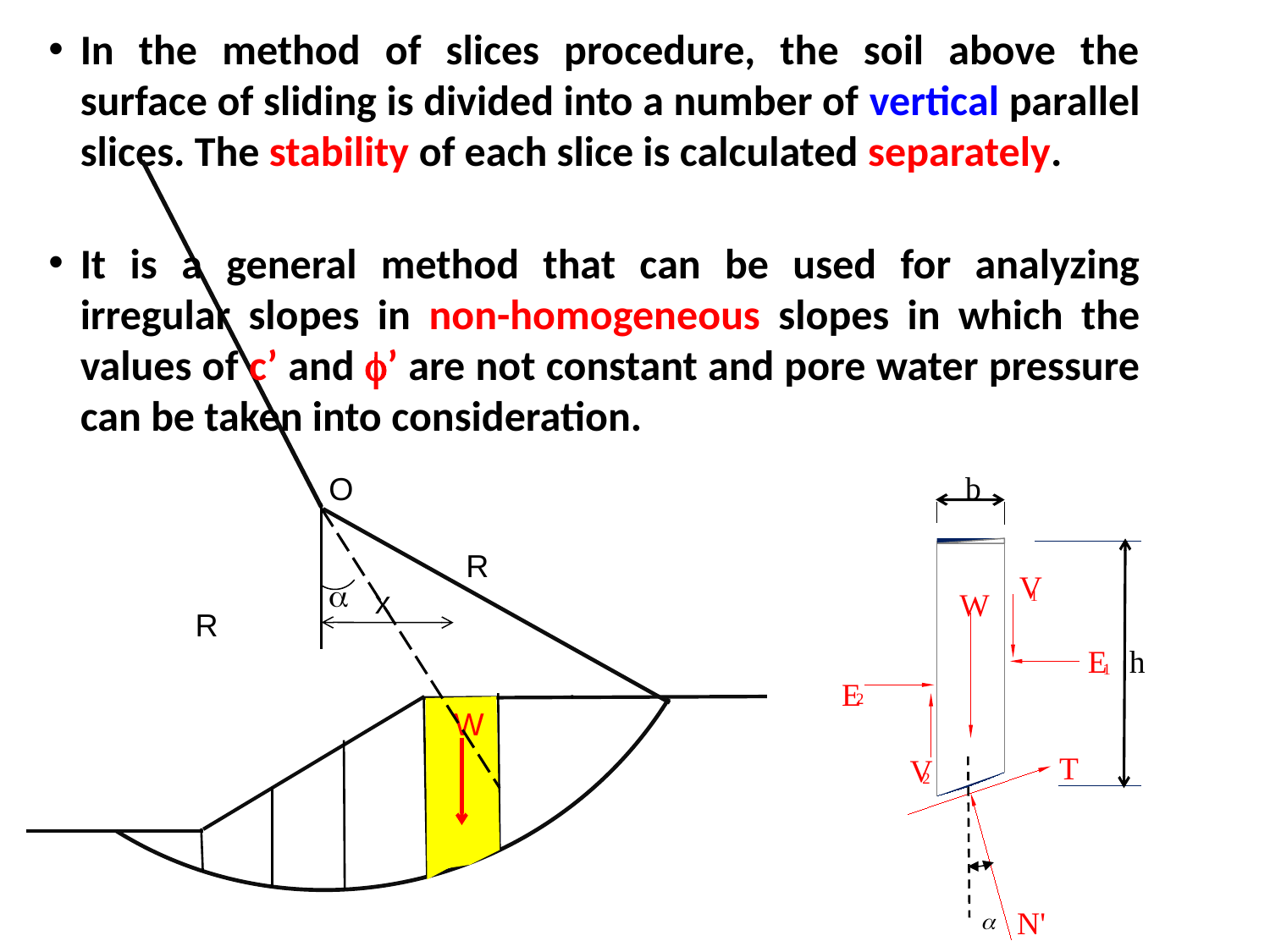

In the method of slices procedure, the soil above the surface of sliding is divided into a number of vertical parallel slices. The stability of each slice is calculated separately.

It is a general method that can be used for analyzing irregular slopes in non-homogeneous slopes in which the values of c’ and φ’ are not constant and pore water pressure can be taken into consideration.
O
b

V
W
1

E
h

1

E

2

T
V

2

N'
α

R
α
x
R

W